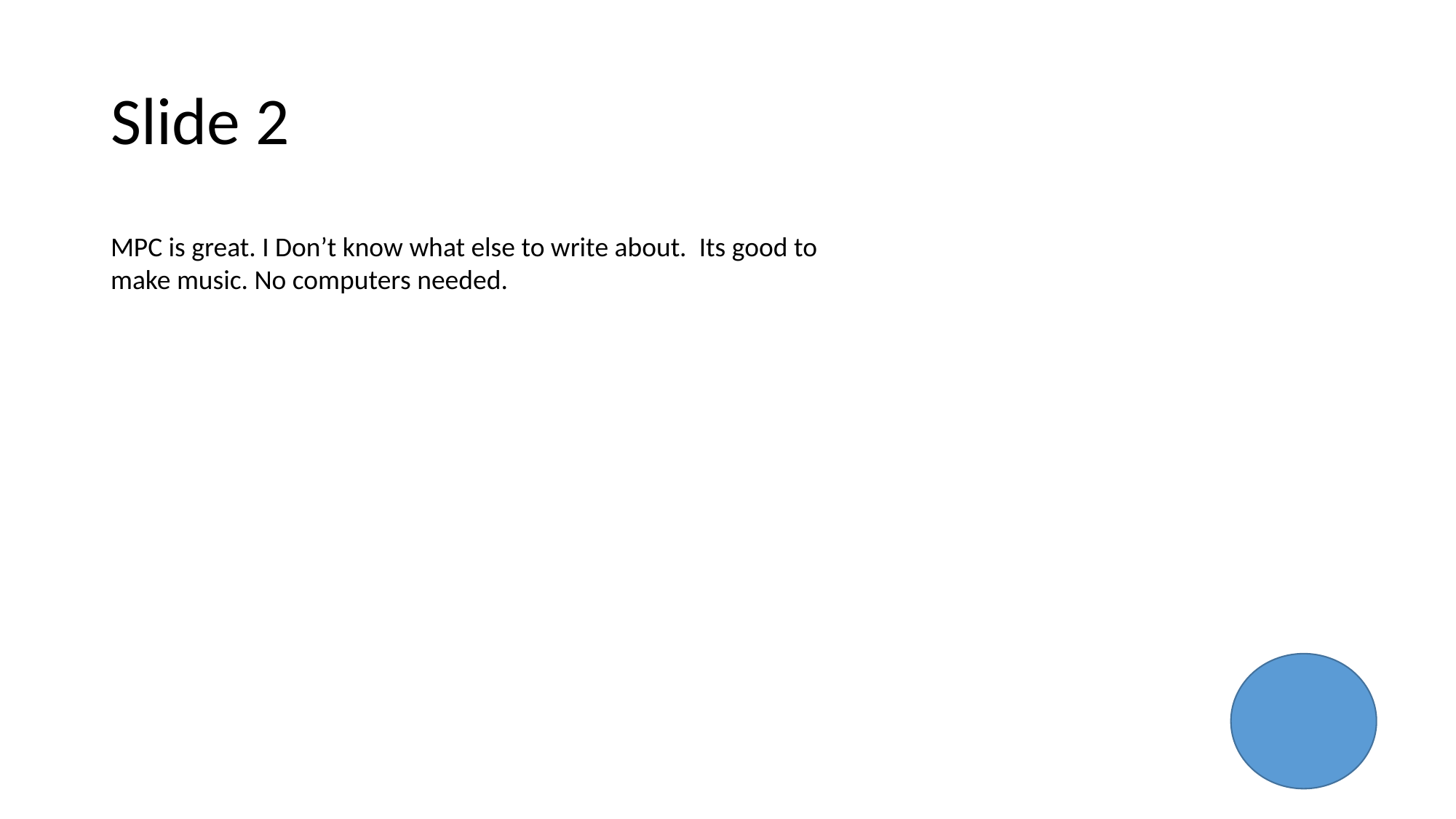

# Slide 2
MPC is great. I Don’t know what else to write about.  Its good to make music. No computers needed.